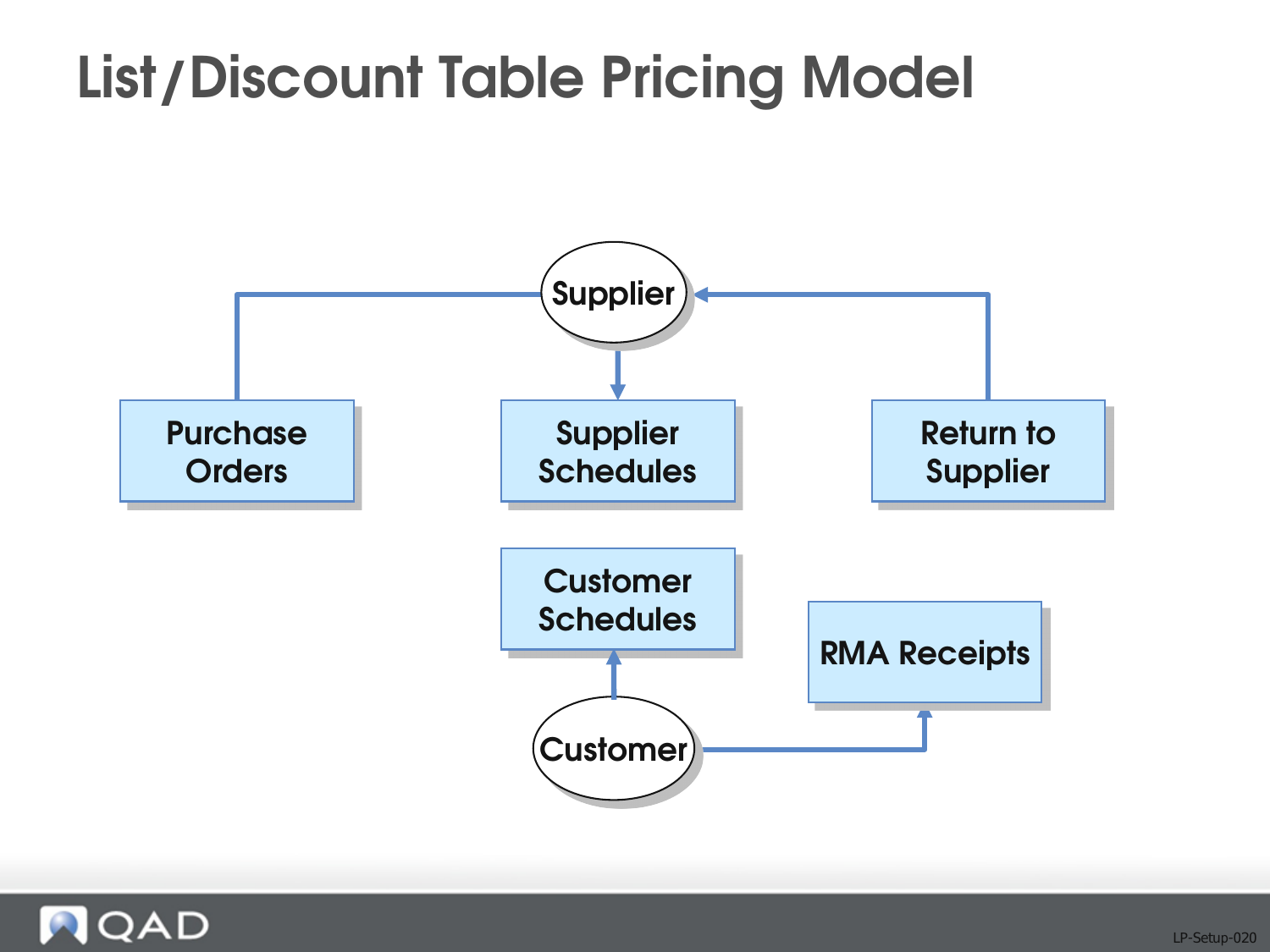

# List/Discount Table Pricing Model

Supplier

Purchase
Orders

Return to
Supplier

Supplier
Schedules
Customer
Schedules

RMA Receipts
Customer

LP-Setup-020